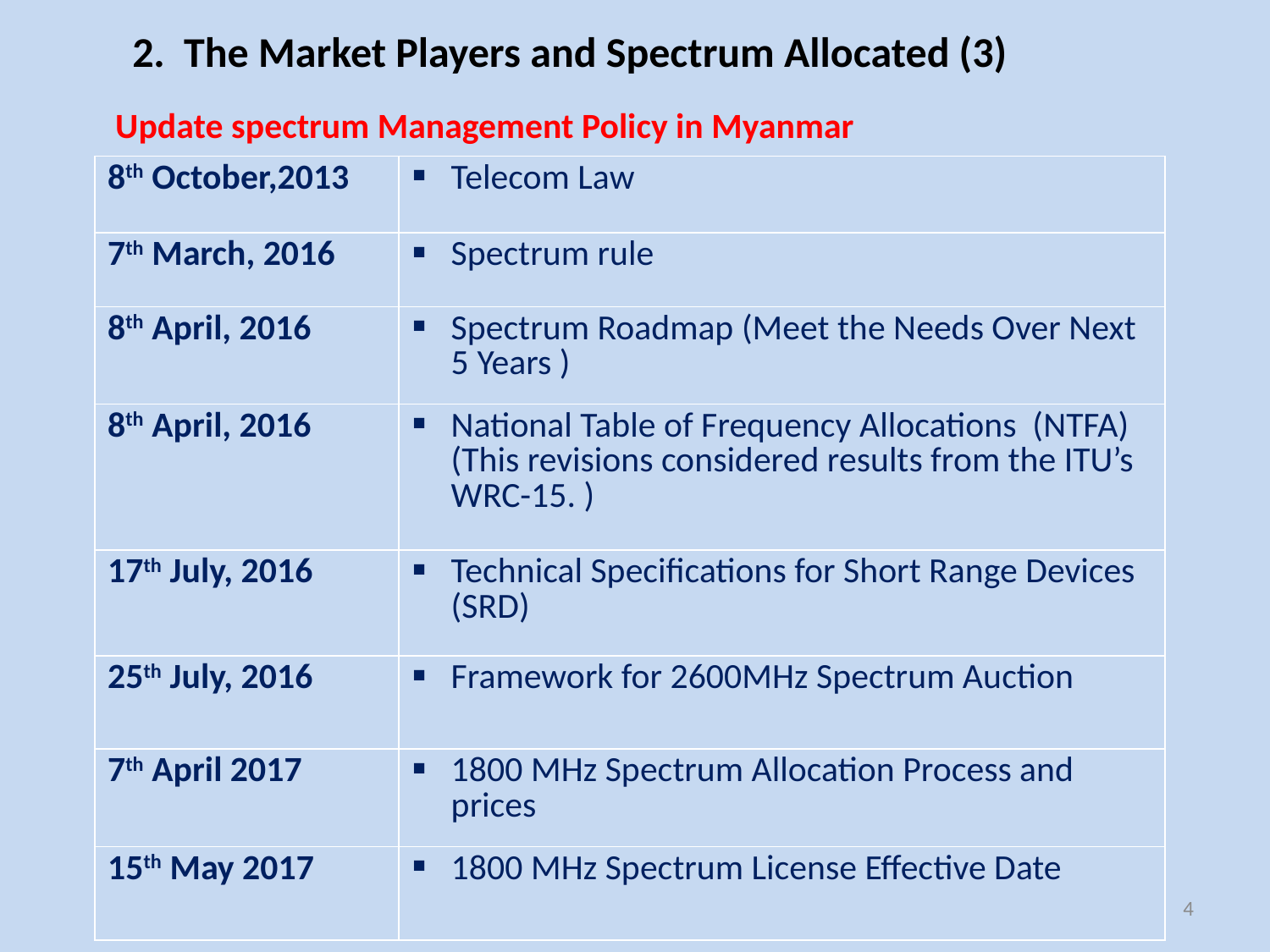

2.  The Market Players and Spectrum Allocated (3)
Update spectrum Management Policy in Myanmar
| 8th October,2013 | Telecom Law |
| --- | --- |
| 7th March, 2016 | Spectrum rule |
| 8th April, 2016 | Spectrum Roadmap (Meet the Needs Over Next 5 Years ) |
| 8th April, 2016 | National Table of Frequency Allocations (NTFA) (This revisions considered results from the ITU’s WRC-15. ) |
| 17th July, 2016 | Technical Specifications for Short Range Devices (SRD) |
| 25th July, 2016 | Framework for 2600MHz Spectrum Auction |
| 7th April 2017 | 1800 MHz Spectrum Allocation Process and prices |
| 15th May 2017 | 1800 MHz Spectrum License Effective Date |
4